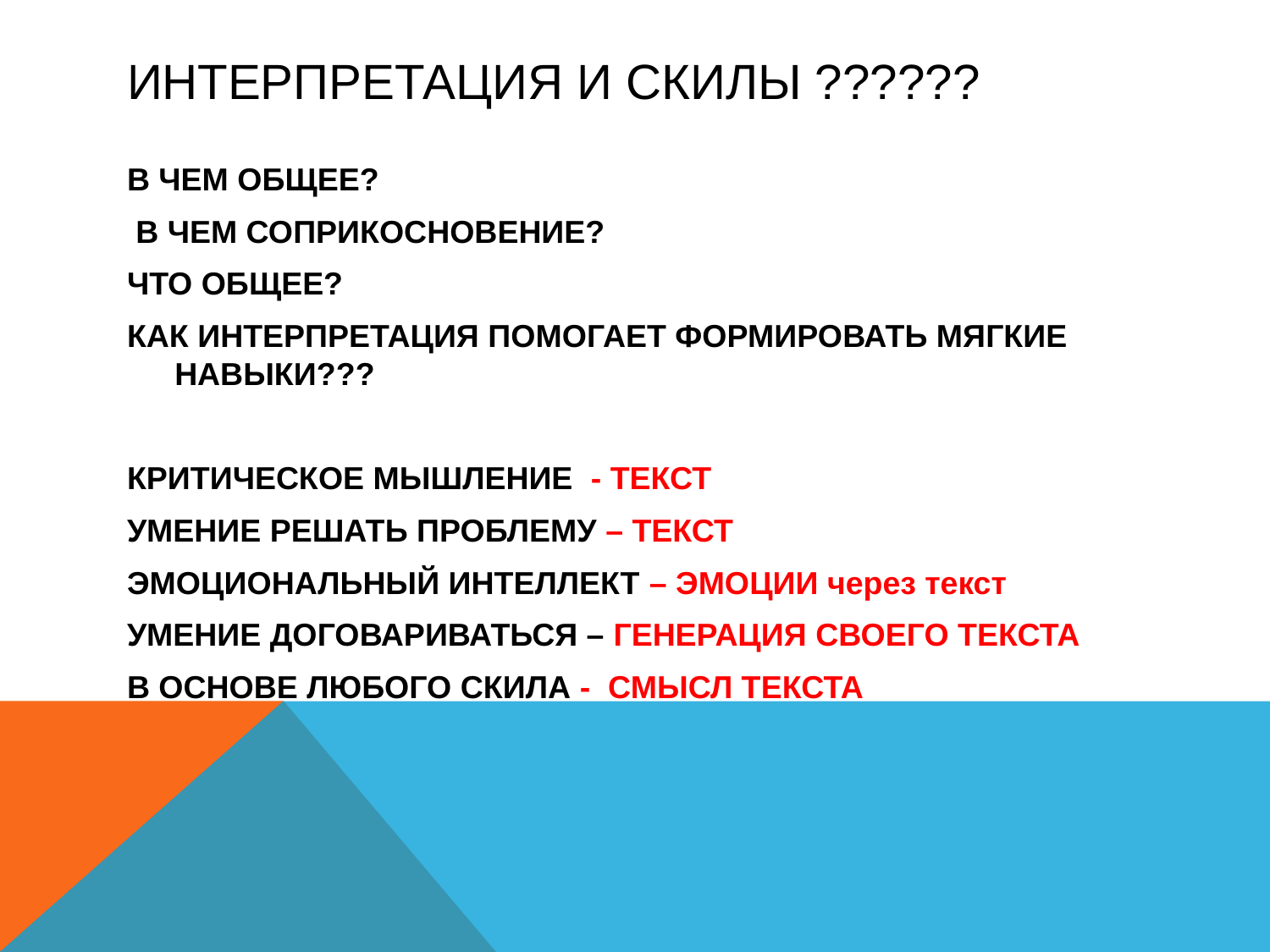

# Интерпретация И СКИЛЫ ??????
В ЧЕМ ОБЩЕЕ?
 В ЧЕМ СОПРИКОСНОВЕНИЕ?
ЧТО ОБЩЕЕ?
КАК ИНТЕРПРЕТАЦИЯ ПОМОГАЕТ ФОРМИРОВАТЬ МЯГКИЕ НАВЫКИ???

КРИТИЧЕСКОЕ МЫШЛЕНИЕ  - ТЕКСТ
УМЕНИЕ РЕШАТЬ ПРОБЛЕМУ – ТЕКСТ
ЭМОЦИОНАЛЬНЫЙ ИНТЕЛЛЕКТ – ЭМОЦИИ через текст
УМЕНИЕ ДОГОВАРИВАТЬСЯ – ГЕНЕРАЦИЯ СВОЕГО ТЕКСТА
В ОСНОВЕ ЛЮБОГО СКИЛА -  СМЫСЛ ТЕКСТА